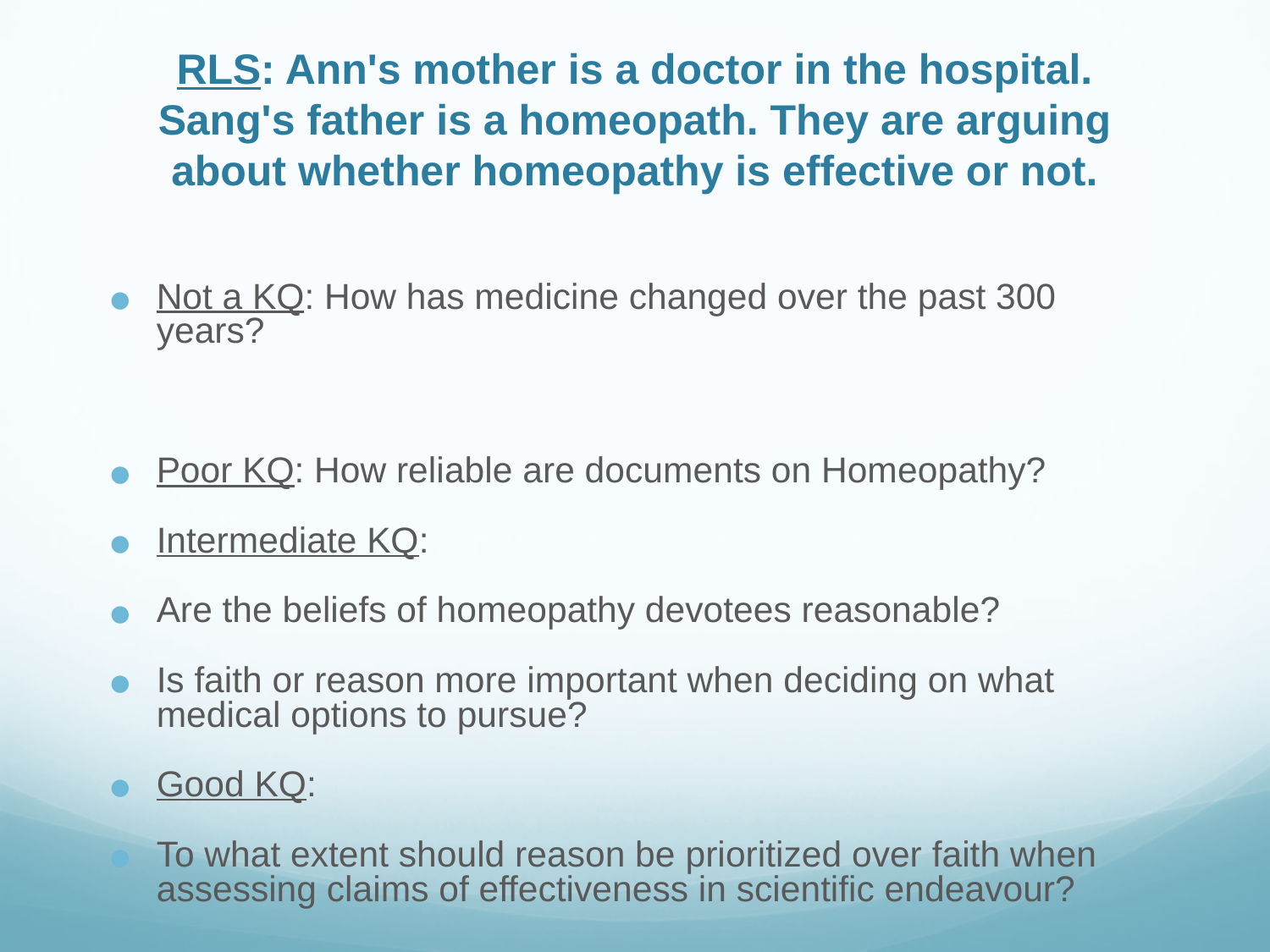

# RLS: Ann's mother is a doctor in the hospital. Sang's father is a homeopath. They are arguing about whether homeopathy is effective or not.
Not a KQ: How has medicine changed over the past 300 years?

Poor KQ: How reliable are documents on Homeopathy?
Intermediate KQ:
Are the beliefs of homeopathy devotees reasonable?
Is faith or reason more important when deciding on what medical options to pursue?
Good KQ:
To what extent should reason be prioritized over faith when assessing claims of effectiveness in scientific endeavour?